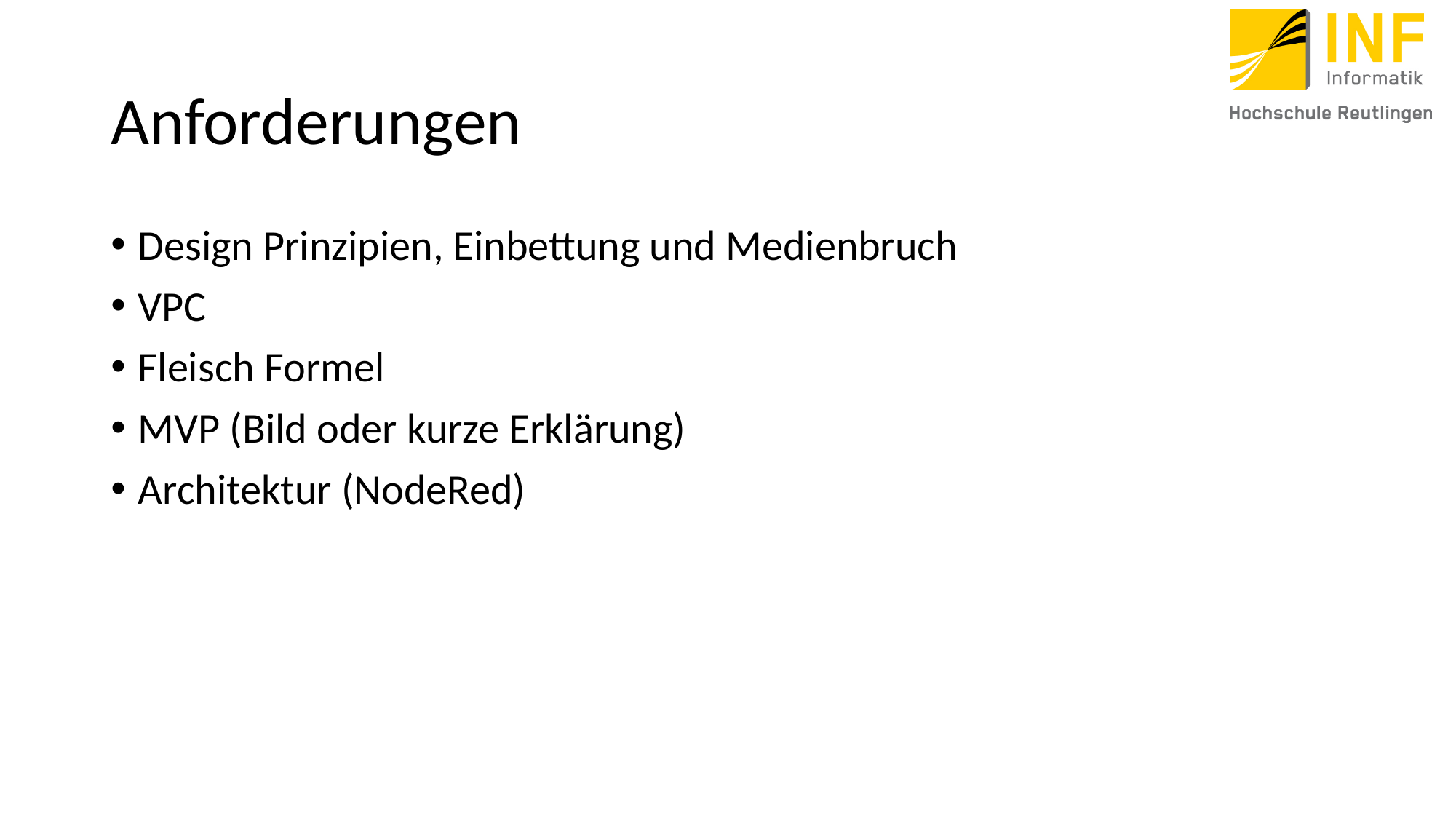

# Anforderungen
Design Prinzipien, Einbettung und Medienbruch
VPC
Fleisch Formel
MVP (Bild oder kurze Erklärung)
Architektur (NodeRed)